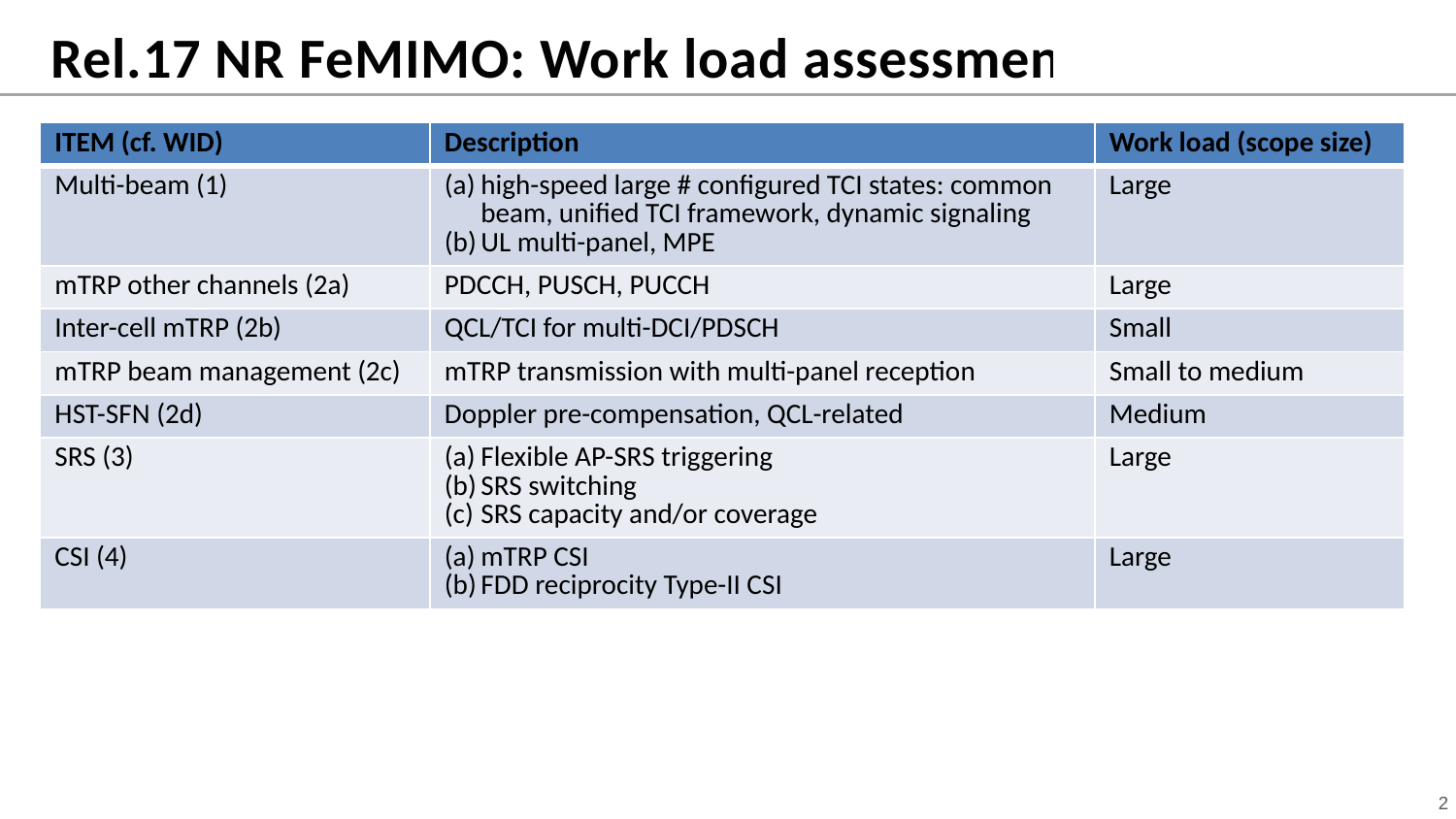

# Rel.17 NR FeMIMO: Work load assessment
| ITEM (cf. WID) | Description | Work load (scope size) |
| --- | --- | --- |
| Multi-beam (1) | high-speed large # configured TCI states: common beam, unified TCI framework, dynamic signaling UL multi-panel, MPE | Large |
| mTRP other channels (2a) | PDCCH, PUSCH, PUCCH | Large |
| Inter-cell mTRP (2b) | QCL/TCI for multi-DCI/PDSCH | Small |
| mTRP beam management (2c) | mTRP transmission with multi-panel reception | Small to medium |
| HST-SFN (2d) | Doppler pre-compensation, QCL-related | Medium |
| SRS (3) | Flexible AP-SRS triggering SRS switching SRS capacity and/or coverage | Large |
| CSI (4) | mTRP CSI FDD reciprocity Type-II CSI | Large |